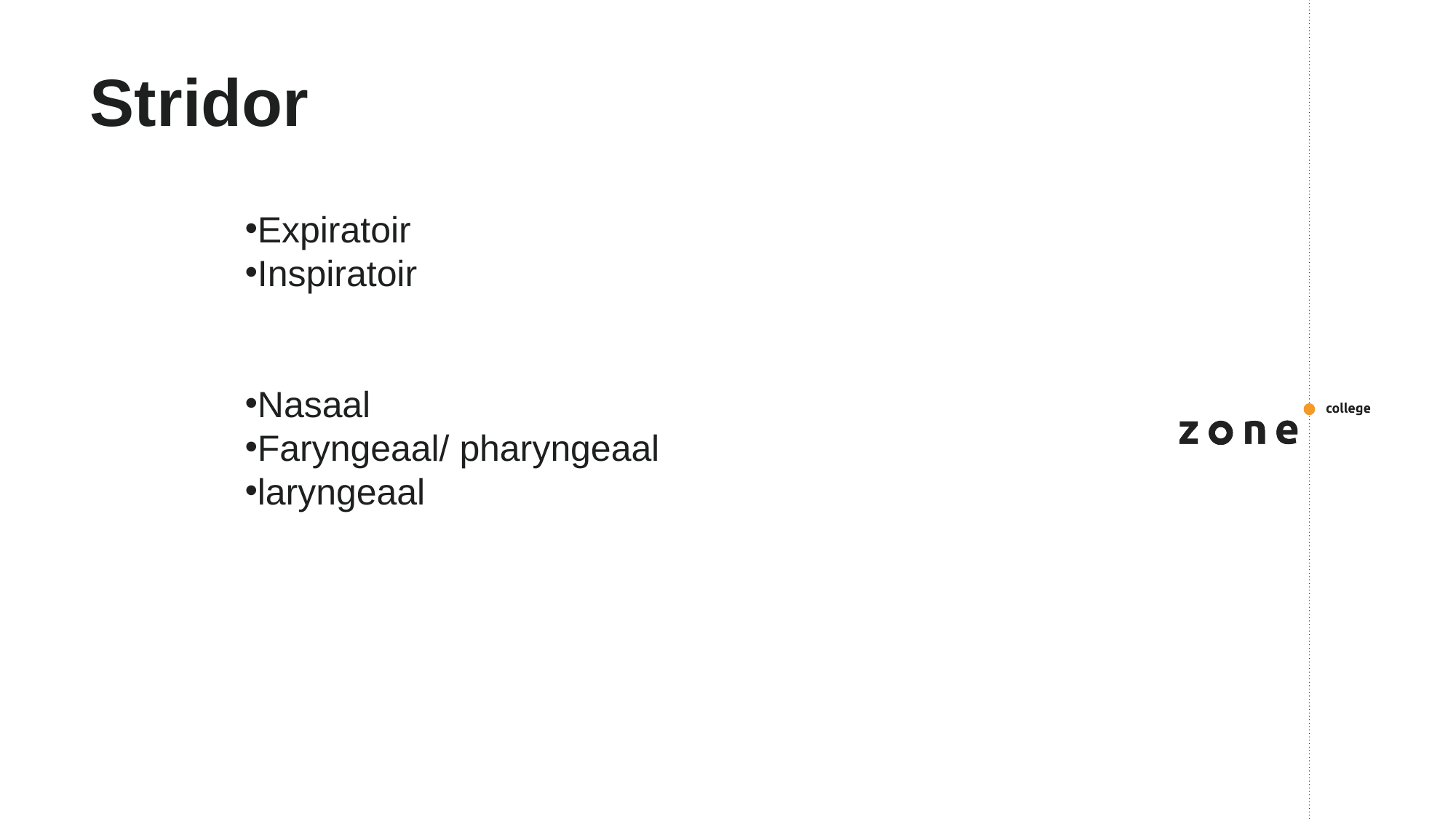

# Stridor
Expiratoir
Inspiratoir

Nasaal
Faryngeaal/ pharyngeaal
laryngeaal